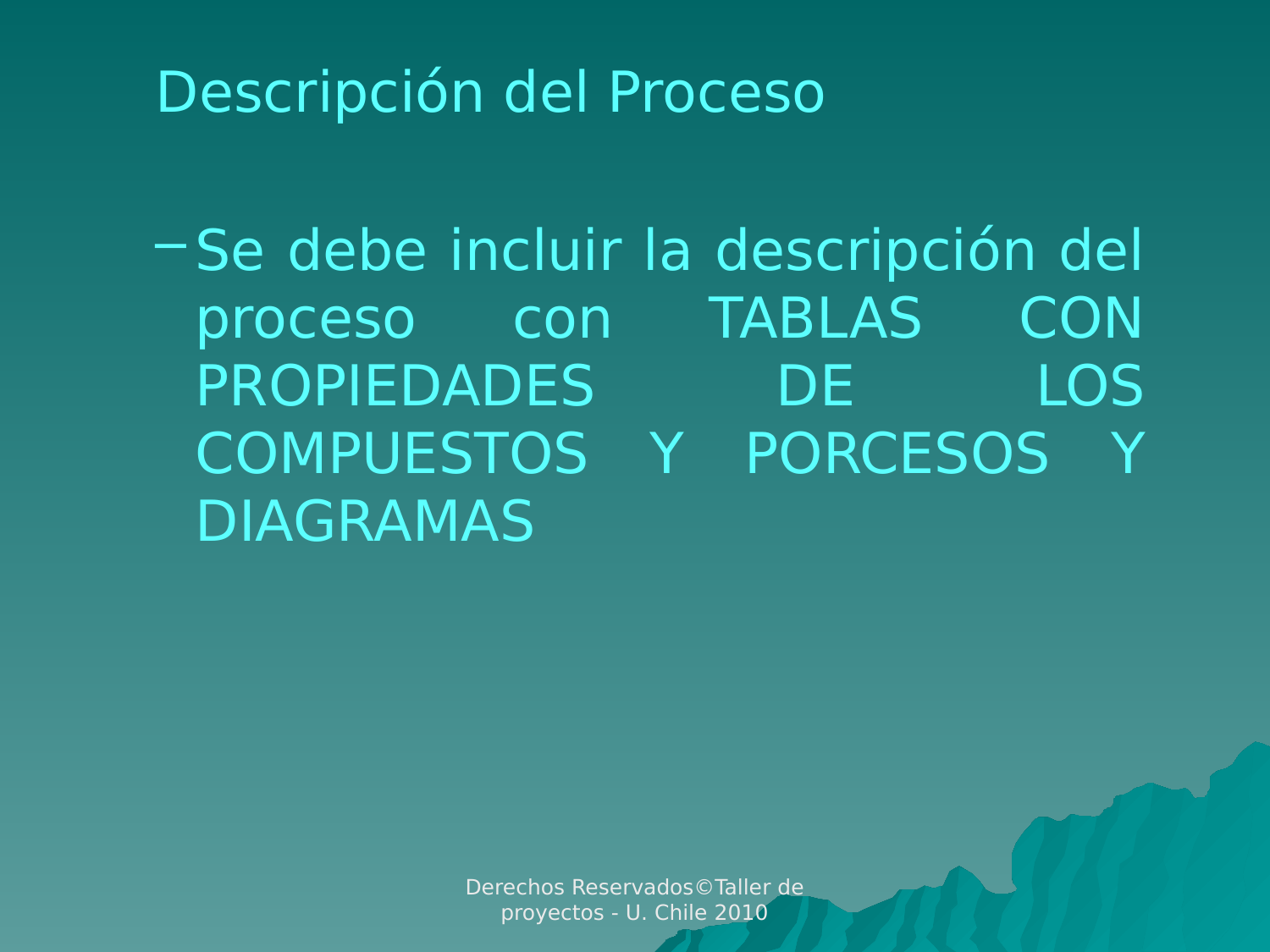

Descripción del Proceso

Se debe incluir la descripción del proceso con TABLAS CON PROPIEDADES DE LOS COMPUESTOS Y PORCESOS Y DIAGRAMAS

Derechos Reservados©Taller de proyectos - U. Chile 2010